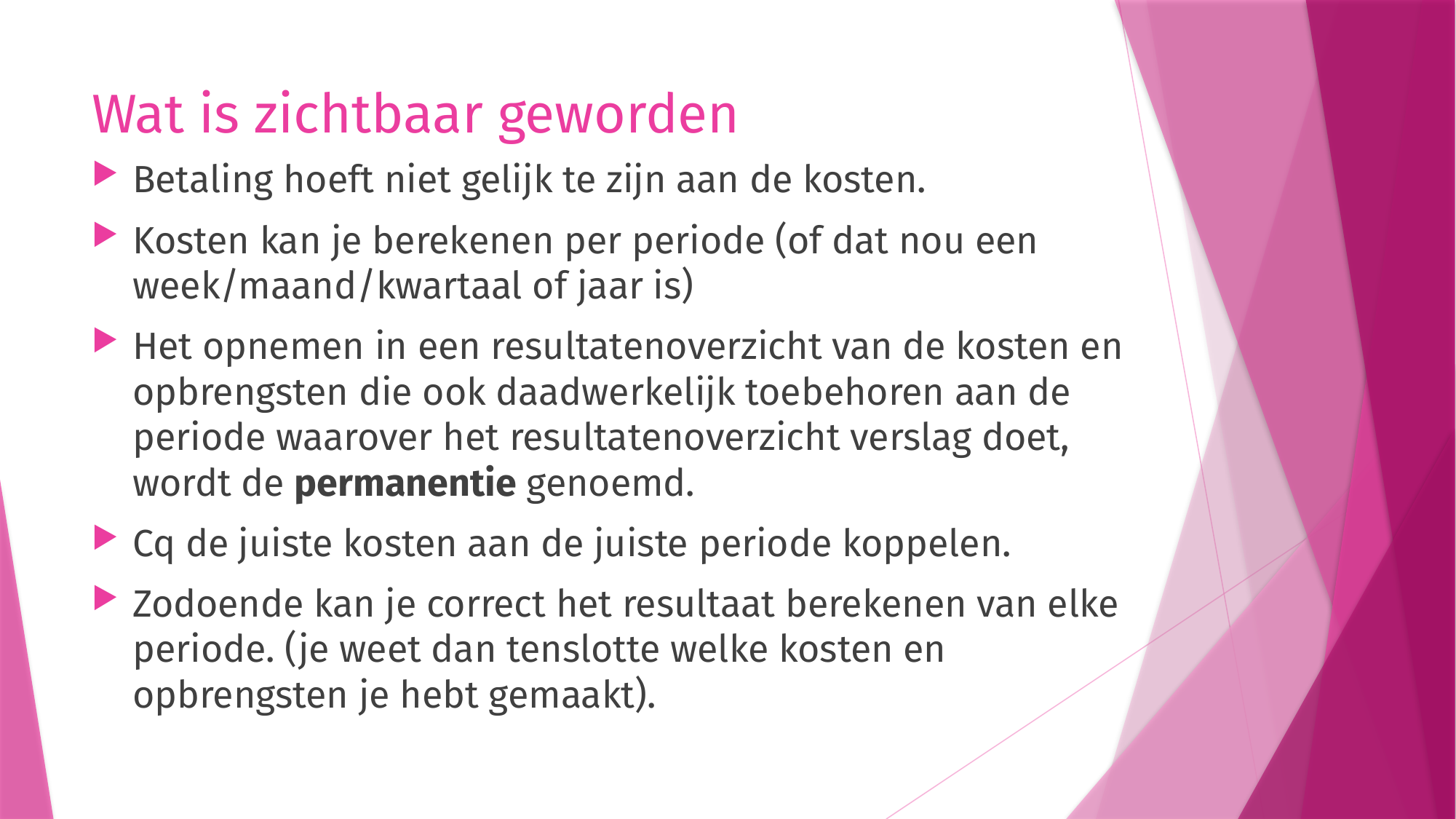

# Wat is zichtbaar geworden
Betaling hoeft niet gelijk te zijn aan de kosten.
Kosten kan je berekenen per periode (of dat nou een week/maand/kwartaal of jaar is)
Het opnemen in een resultatenoverzicht van de kosten en opbrengsten die ook daadwerkelijk toebehoren aan de periode waarover het resultatenoverzicht verslag doet, wordt de permanentie genoemd.
Cq de juiste kosten aan de juiste periode koppelen.
Zodoende kan je correct het resultaat berekenen van elke periode. (je weet dan tenslotte welke kosten en opbrengsten je hebt gemaakt).